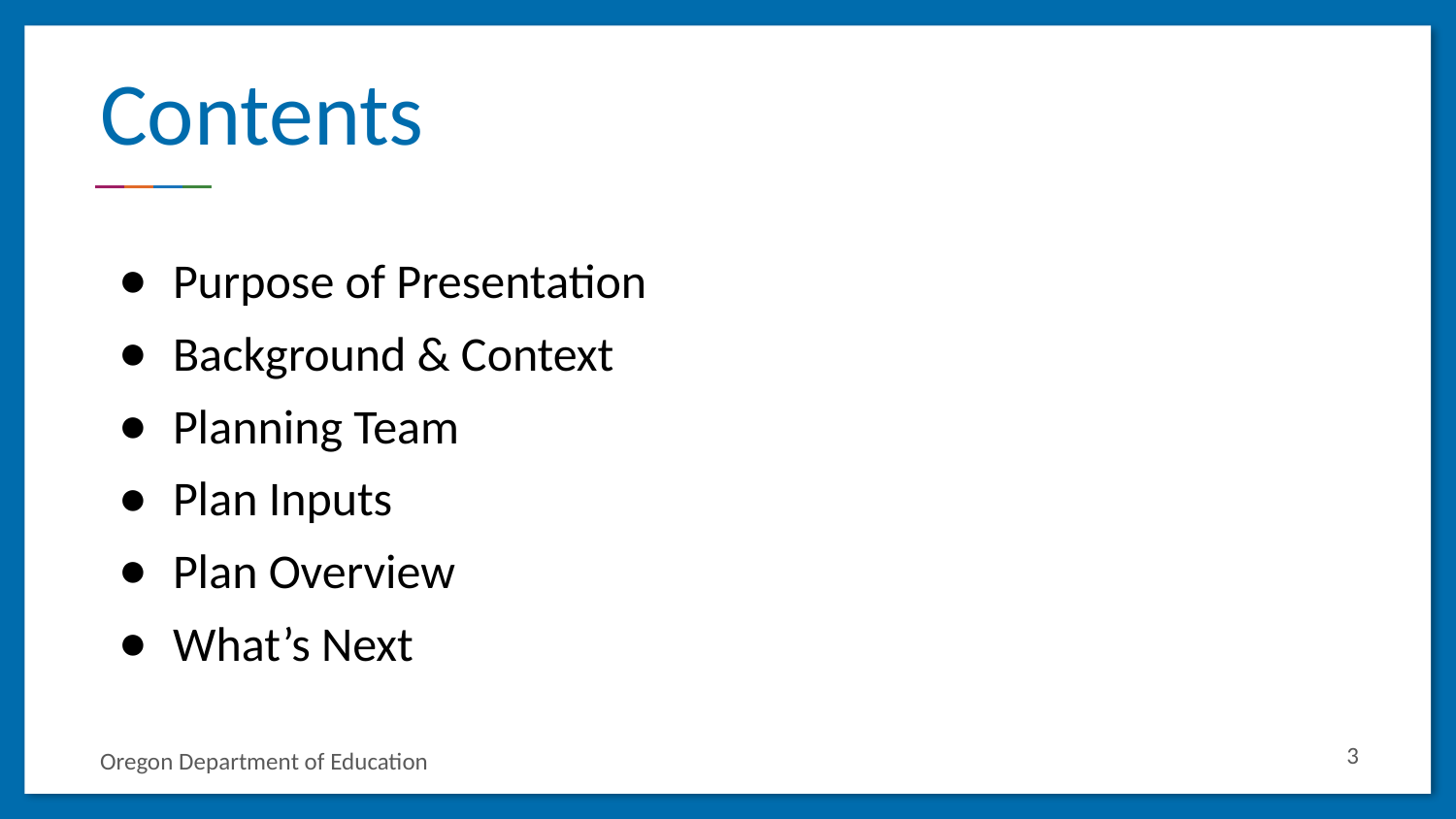

# Contents
Purpose of Presentation
Background & Context
Planning Team
Plan Inputs
Plan Overview
What’s Next
3